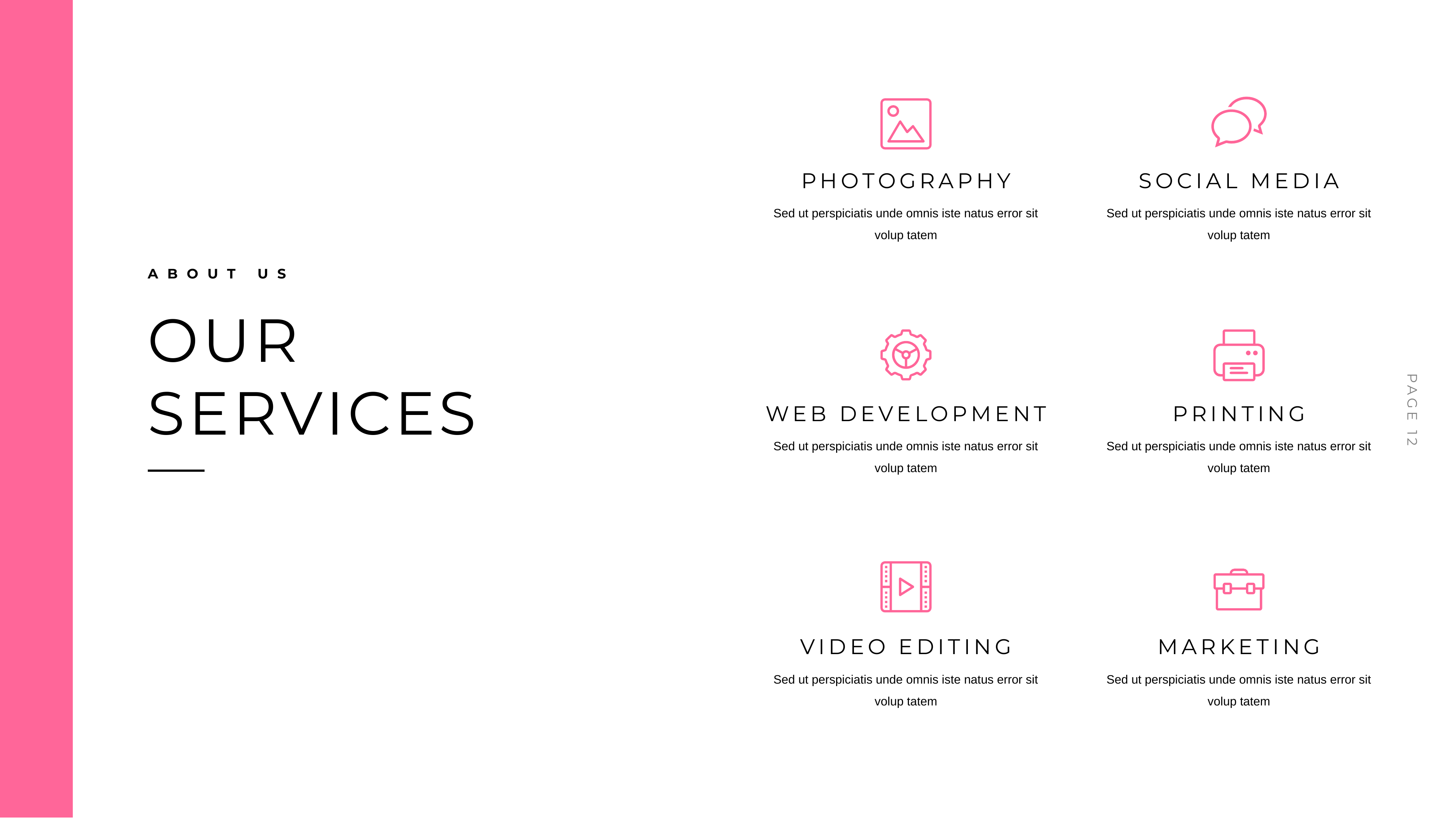

Photography
Social Media
Sed ut perspiciatis unde omnis iste natus error sit volup tatem
Sed ut perspiciatis unde omnis iste natus error sit volup tatem
About us
our
Services

Web Development
Printing
Sed ut perspiciatis unde omnis iste natus error sit volup tatem
Sed ut perspiciatis unde omnis iste natus error sit volup tatem

Video Editing
Marketing
Sed ut perspiciatis unde omnis iste natus error sit volup tatem
Sed ut perspiciatis unde omnis iste natus error sit volup tatem